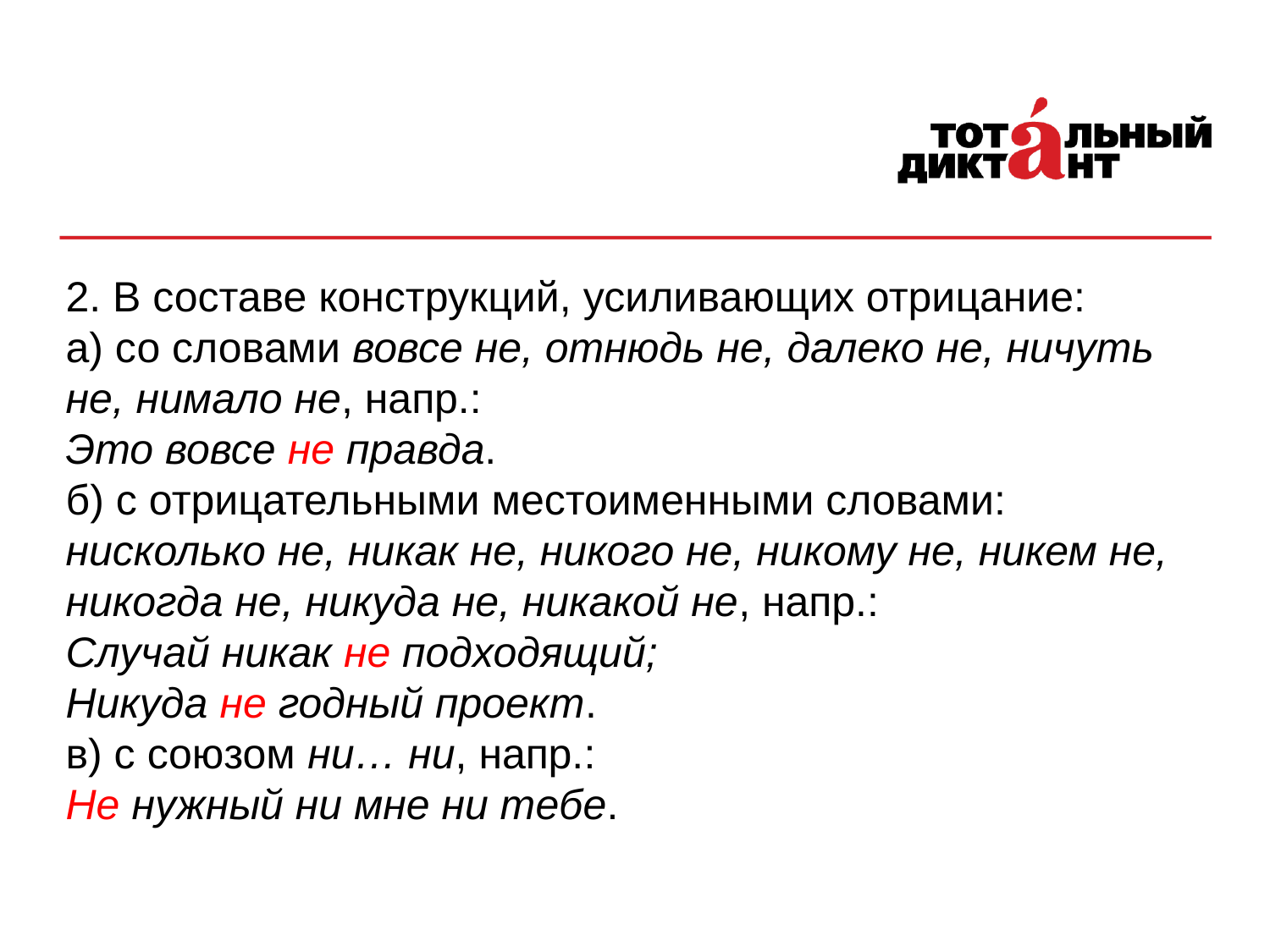

2. В составе конструкций, усиливающих отрицание:
а) со словами вовсе не, отнюдь не, далеко не, ничуть не, нимало не, напр.:
Это вовсе не правда.
б) с отрицательными местоименными словами: нисколько не, никак не, никого не, никому не, никем не, никогда не, никуда не, никакой не, напр.:
Случай никак не подходящий;
Никуда не годный проект.
в) с союзом ни… ни, напр.:
Не нужный ни мне ни тебе.